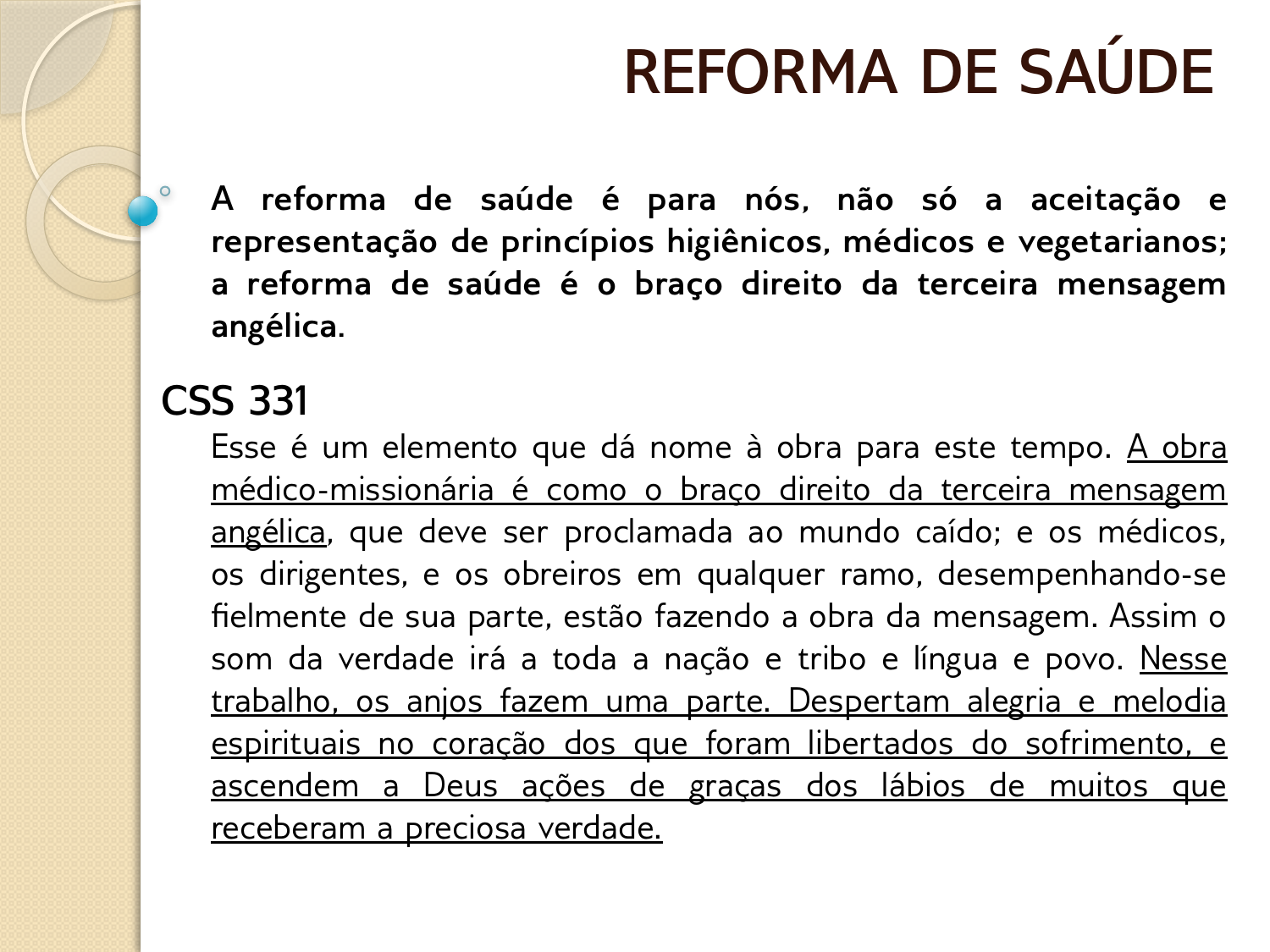

REFORMA DE SAÚDE
A reforma de saúde é para nós, não só a aceitação e representação de princípios higiênicos, médicos e vegetarianos; a reforma de saúde é o braço direito da terceira mensagem angélica.
CSS 331
Esse é um elemento que dá nome à obra para este tempo. A obra médico-missionária é como o braço direito da terceira mensagem angélica, que deve ser proclamada ao mundo caído; e os médicos, os dirigentes, e os obreiros em qualquer ramo, desempenhando-se fielmente de sua parte, estão fazendo a obra da mensagem. Assim o som da verdade irá a toda a nação e tribo e língua e povo. Nesse trabalho, os anjos fazem uma parte. Despertam alegria e melodia espirituais no coração dos que foram libertados do sofrimento, e ascendem a Deus ações de graças dos lábios de muitos que receberam a preciosa verdade.